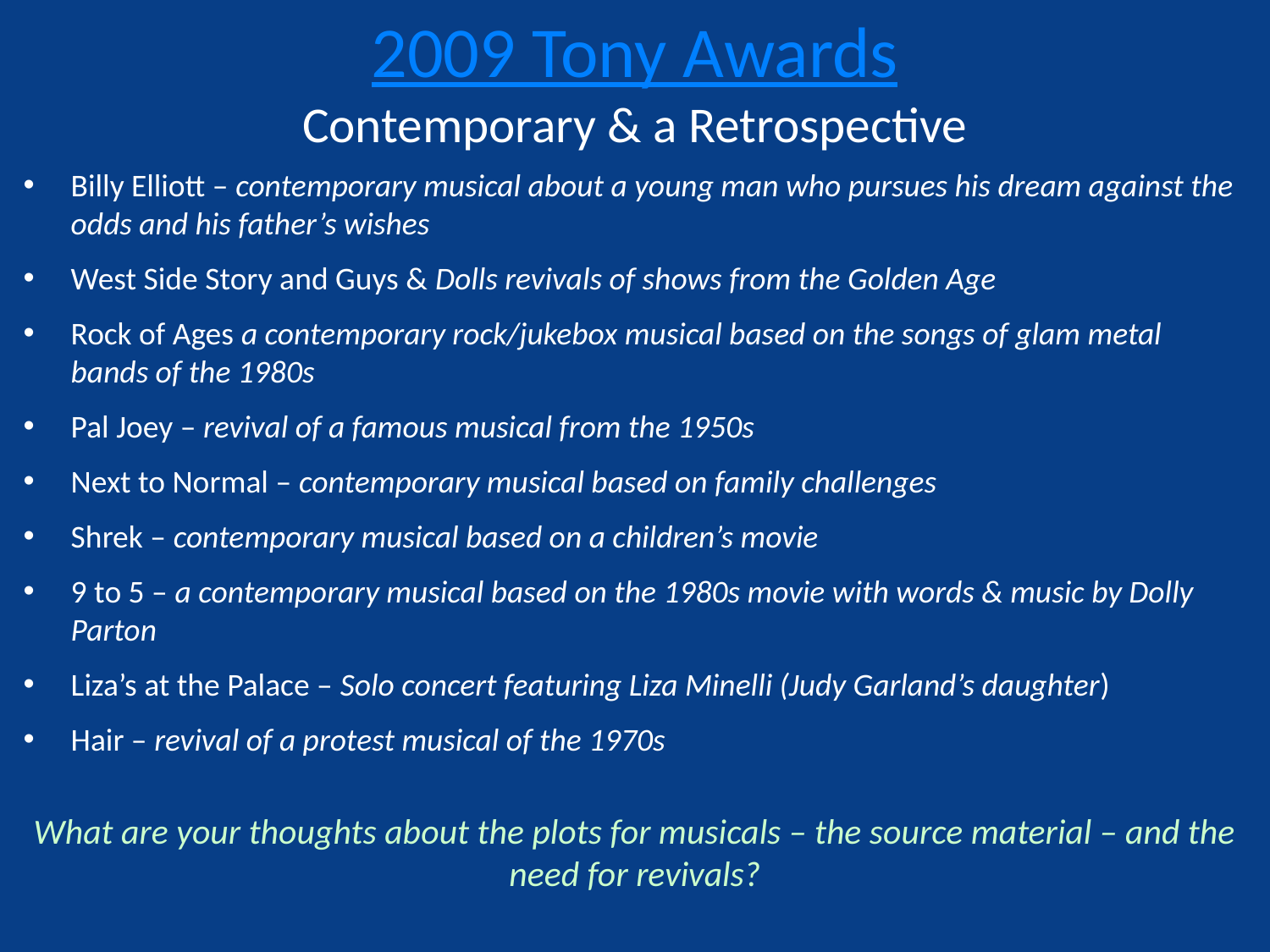

# 2009 Tony Awards Contemporary & a Retrospective
Billy Elliott – contemporary musical about a young man who pursues his dream against the odds and his father’s wishes
West Side Story and Guys & Dolls revivals of shows from the Golden Age
Rock of Ages a contemporary rock/jukebox musical based on the songs of glam metal bands of the 1980s
Pal Joey – revival of a famous musical from the 1950s
Next to Normal – contemporary musical based on family challenges
Shrek – contemporary musical based on a children’s movie
9 to 5 – a contemporary musical based on the 1980s movie with words & music by Dolly Parton
Liza’s at the Palace – Solo concert featuring Liza Minelli (Judy Garland’s daughter)
Hair – revival of a protest musical of the 1970s

What are your thoughts about the plots for musicals – the source material – and the need for revivals?